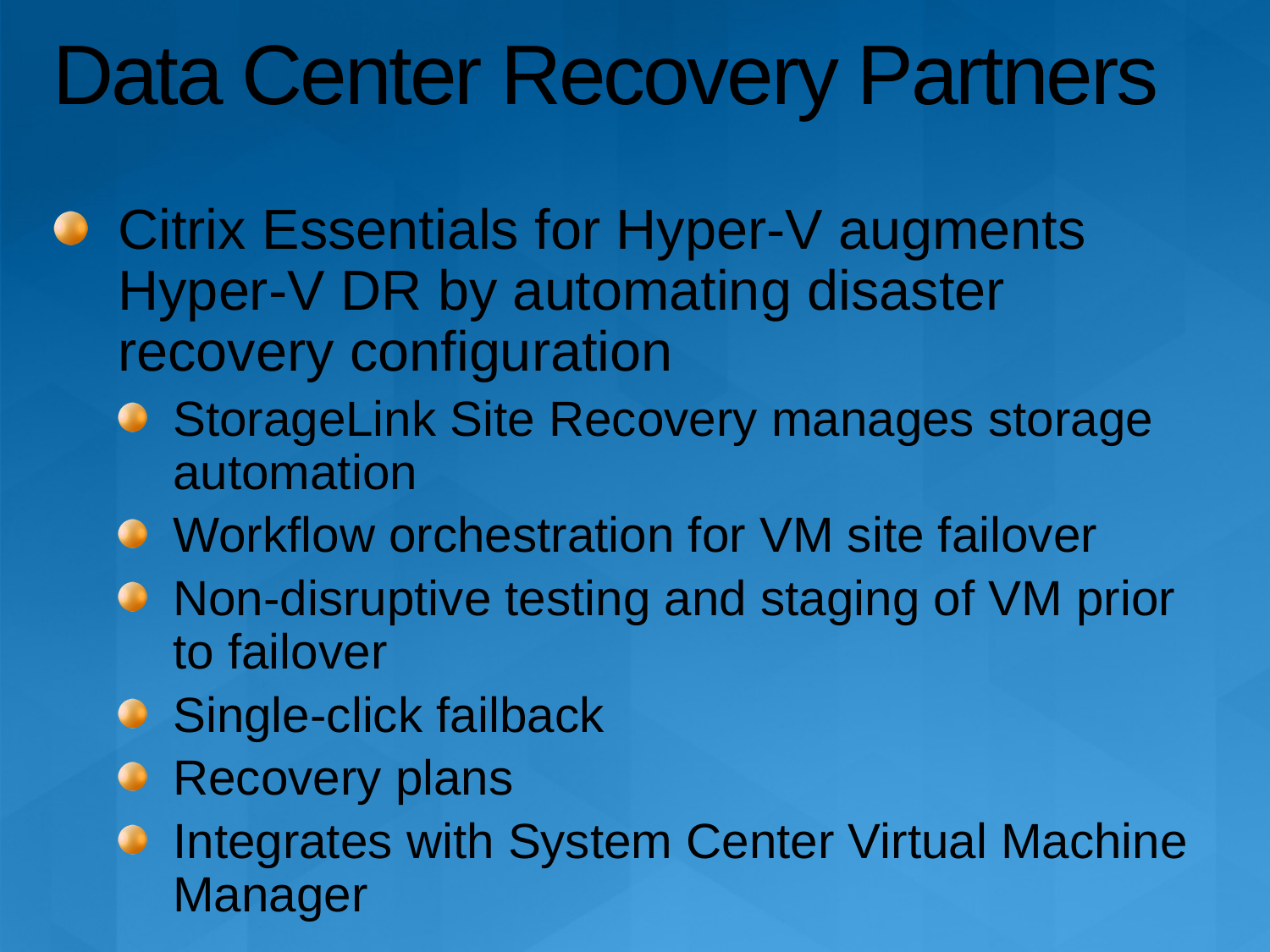

# Data Center Recovery Partners
Citrix Essentials for Hyper-V augments Hyper-V DR by automating disaster recovery configuration
StorageLink Site Recovery manages storage automation
Workflow orchestration for VM site failover
Non-disruptive testing and staging of VM prior to failover
Single-click failback
Recovery plans
Integrates with System Center Virtual Machine Manager